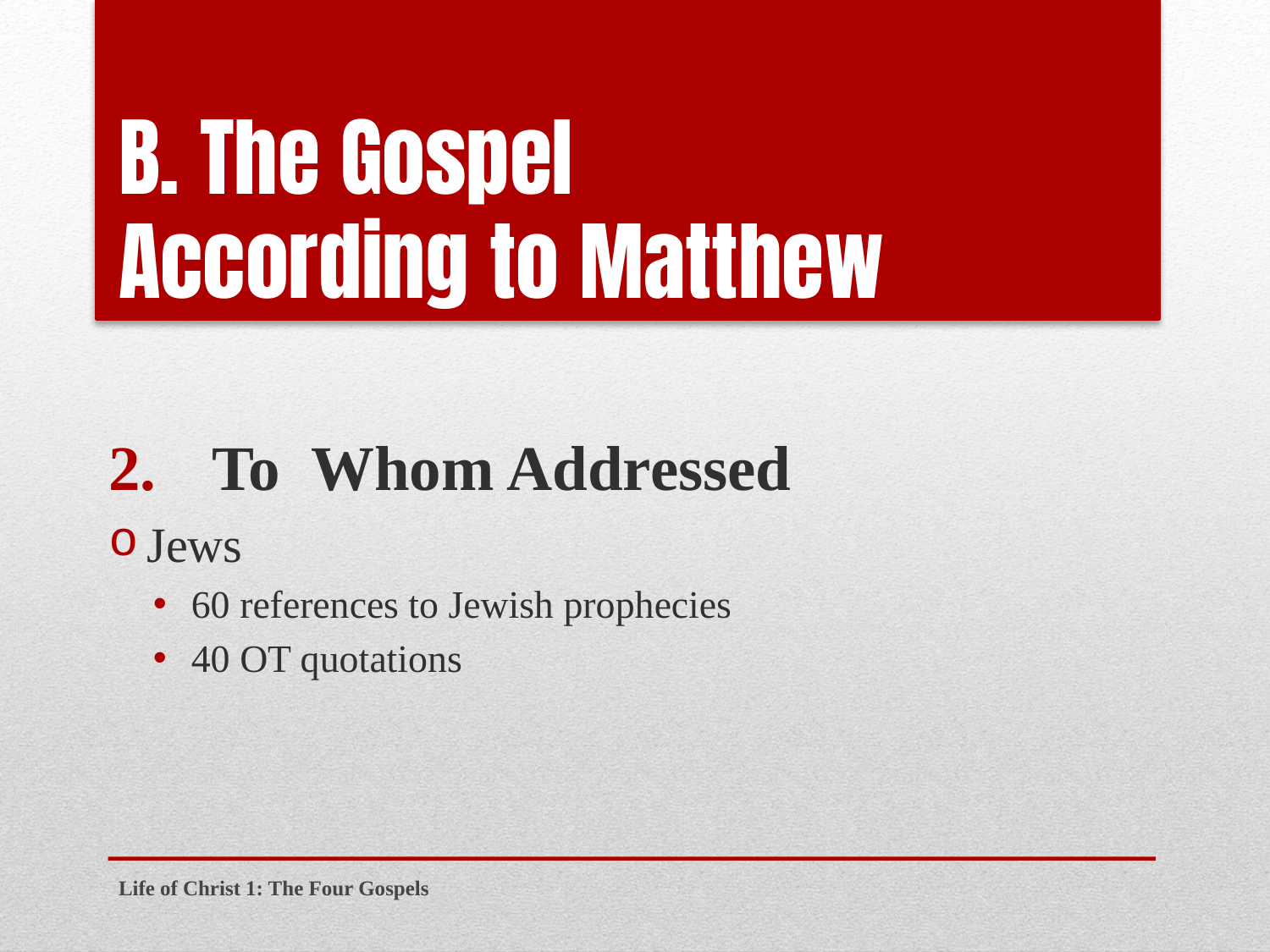

# B. The Gospel According to Matthew
To  Whom Addressed
Jews
60 references to Jewish prophecies
40 OT quotations
Life of Christ 1: The Four Gospels